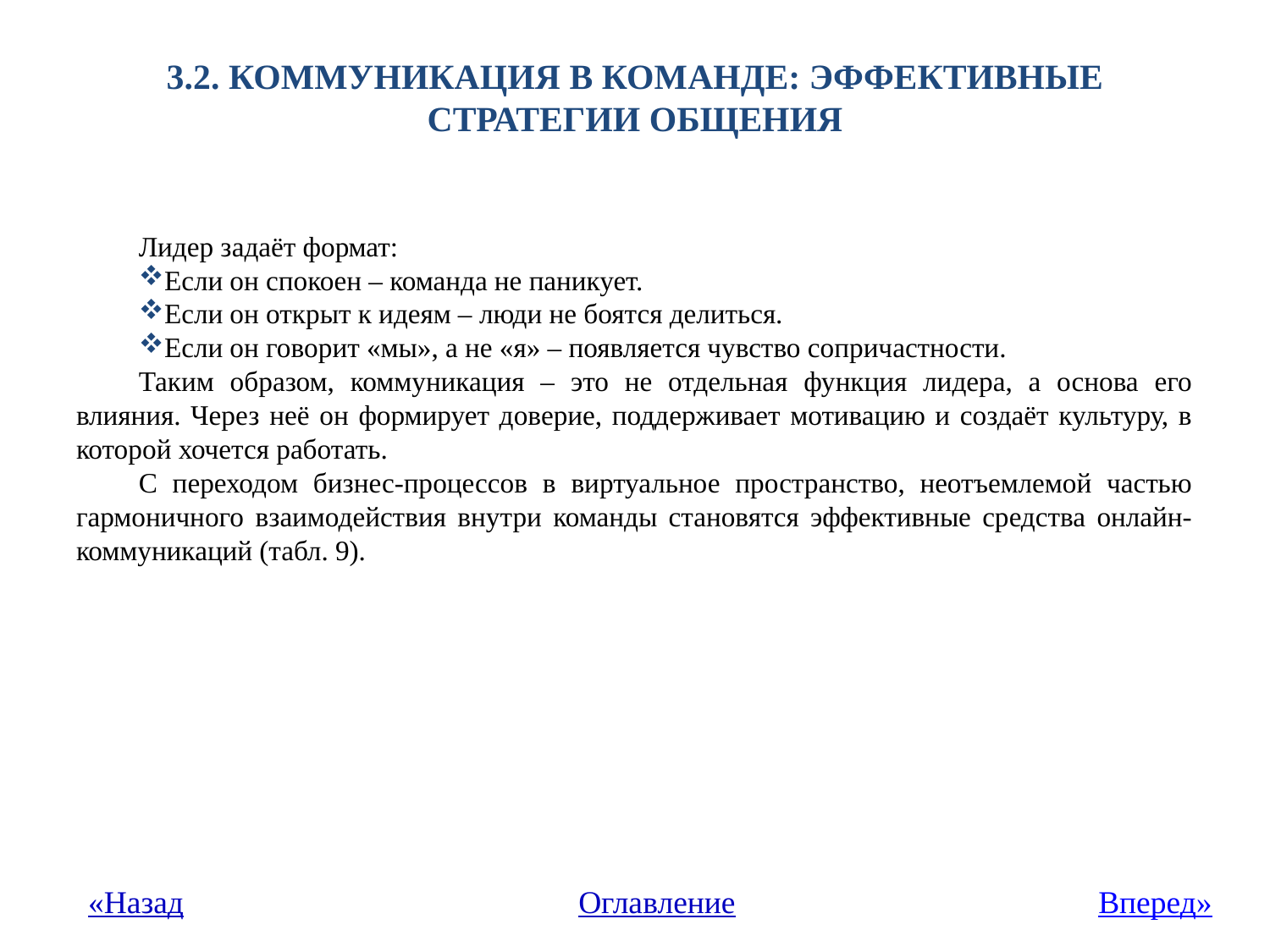

# 3.2. Коммуникация в команде: эффективные стратегии общения
Лидер задаёт формат:
Если он спокоен – команда не паникует.
Если он открыт к идеям – люди не боятся делиться.
Если он говорит «мы», а не «я» – появляется чувство сопричастности.
Таким образом, коммуникация – это не отдельная функция лидера, а основа его влияния. Через неё он формирует доверие, поддерживает мотивацию и создаёт культуру, в которой хочется работать.
С переходом бизнес-процессов в виртуальное пространство, неотъемлемой частью гармоничного взаимодействия внутри команды становятся эффективные средства онлайн-коммуникаций (табл. 9).
«Назад
Оглавление
Вперед»